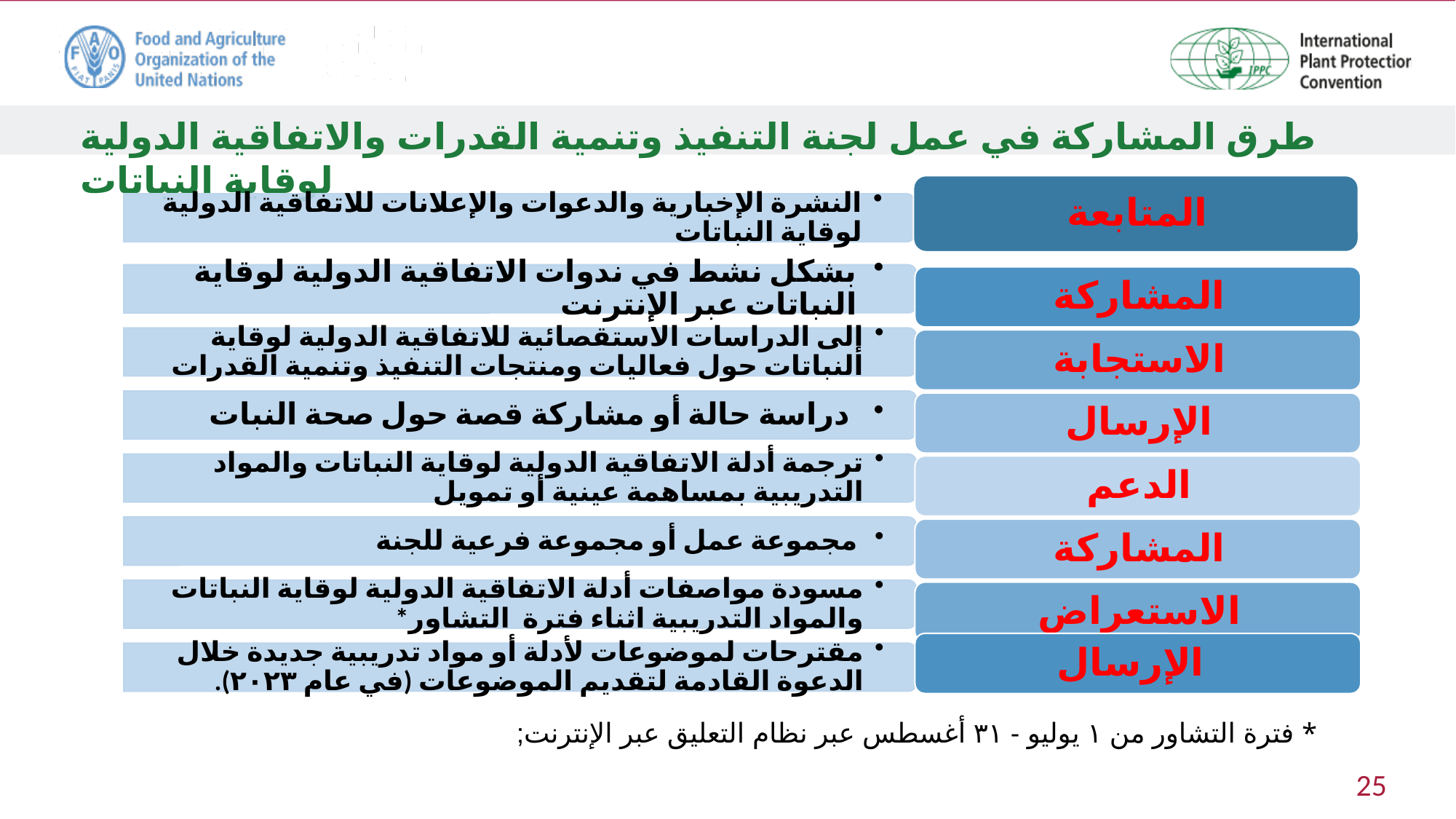

طرق المشاركة في عمل لجنة التنفيذ وتنمية القدرات والاتفاقية الدولية لوقاية النباتات

النشرة الإخبارية والدعوات والإعلانات للاتفاقية الدولية لوقاية النباتات
المتابعة
بشكل نشط في ندوات الاتفاقية الدولية لوقاية النباتات عبر الإنترنت
المشاركة
إلى الدراسات الاستقصائية للاتفاقية الدولية لوقاية النباتات حول فعاليات ومنتجات التنفيذ وتنمية القدرات
الاستجابة
 دراسة حالة أو مشاركة قصة حول صحة النبات
الإرسال
ترجمة أدلة الاتفاقية الدولية لوقاية النباتات والمواد التدريبية بمساهمة عينية أو تمويل
الدعم
 مجموعة عمل أو مجموعة فرعية للجنة
المشاركة
مسودة مواصفات أدلة الاتفاقية الدولية لوقاية النباتات والمواد التدريبية اثناء فترة  التشاور*
الاستعراض
مقترحات لموضوعات لأدلة أو مواد تدريبية جديدة خلال الدعوة القادمة لتقديم الموضوعات (في عام ٢٠٢٣).
الإرسال
* فترة التشاور من ١ يوليو - ٣١ أغسطس عبر نظام التعليق عبر الإنترنت;